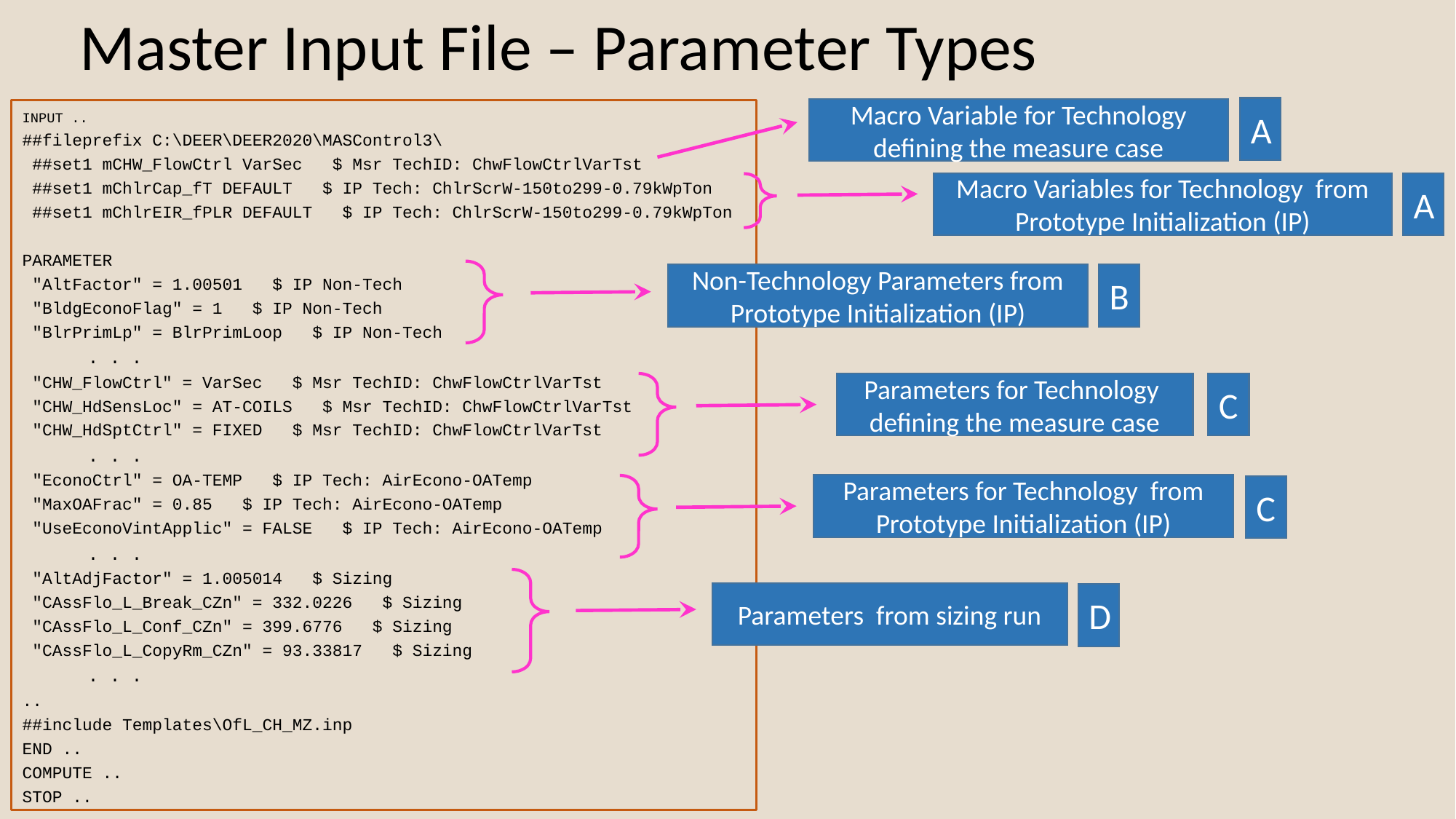

# Master Input File – Parameter Types
A
Macro Variable for Technology defining the measure case
INPUT ..
##fileprefix C:\DEER\DEER2020\MASControl3\
 ##set1 mCHW_FlowCtrl VarSec   $ Msr TechID: ChwFlowCtrlVarTst
 ##set1 mChlrCap_fT DEFAULT   $ IP Tech: ChlrScrW-150to299-0.79kWpTon
 ##set1 mChlrEIR_fPLR DEFAULT   $ IP Tech: ChlrScrW-150to299-0.79kWpTon

PARAMETER
 "AltFactor" = 1.00501   $ IP Non-Tech
 "BldgEconoFlag" = 1   $ IP Non-Tech
 "BlrPrimLp" = BlrPrimLoop   $ IP Non-Tech
      . . .
 "CHW_FlowCtrl" = VarSec   $ Msr TechID: ChwFlowCtrlVarTst
 "CHW_HdSensLoc" = AT-COILS   $ Msr TechID: ChwFlowCtrlVarTst
 "CHW_HdSptCtrl" = FIXED   $ Msr TechID: ChwFlowCtrlVarTst
      . . .
 "EconoCtrl" = OA-TEMP   $ IP Tech: AirEcono-OATemp
 "MaxOAFrac" = 0.85   $ IP Tech: AirEcono-OATemp
 "UseEconoVintApplic" = FALSE   $ IP Tech: AirEcono-OATemp
      . . .
 "AltAdjFactor" = 1.005014   $ Sizing
 "CAssFlo_L_Break_CZn" = 332.0226   $ Sizing
 "CAssFlo_L_Conf_CZn" = 399.6776   $ Sizing
 "CAssFlo_L_CopyRm_CZn" = 93.33817   $ Sizing
      . . .
..
##include Templates\OfL_CH_MZ.inp
END ..
COMPUTE ..
STOP ..
A
Macro Variables for Technology  from Prototype Initialization (IP)

B
Non-Technology Parameters from Prototype Initialization (IP)
C

Parameters for Technology  defining the measure case
Parameters for Technology  from Prototype Initialization (IP)

C

Parameters  from sizing run
D